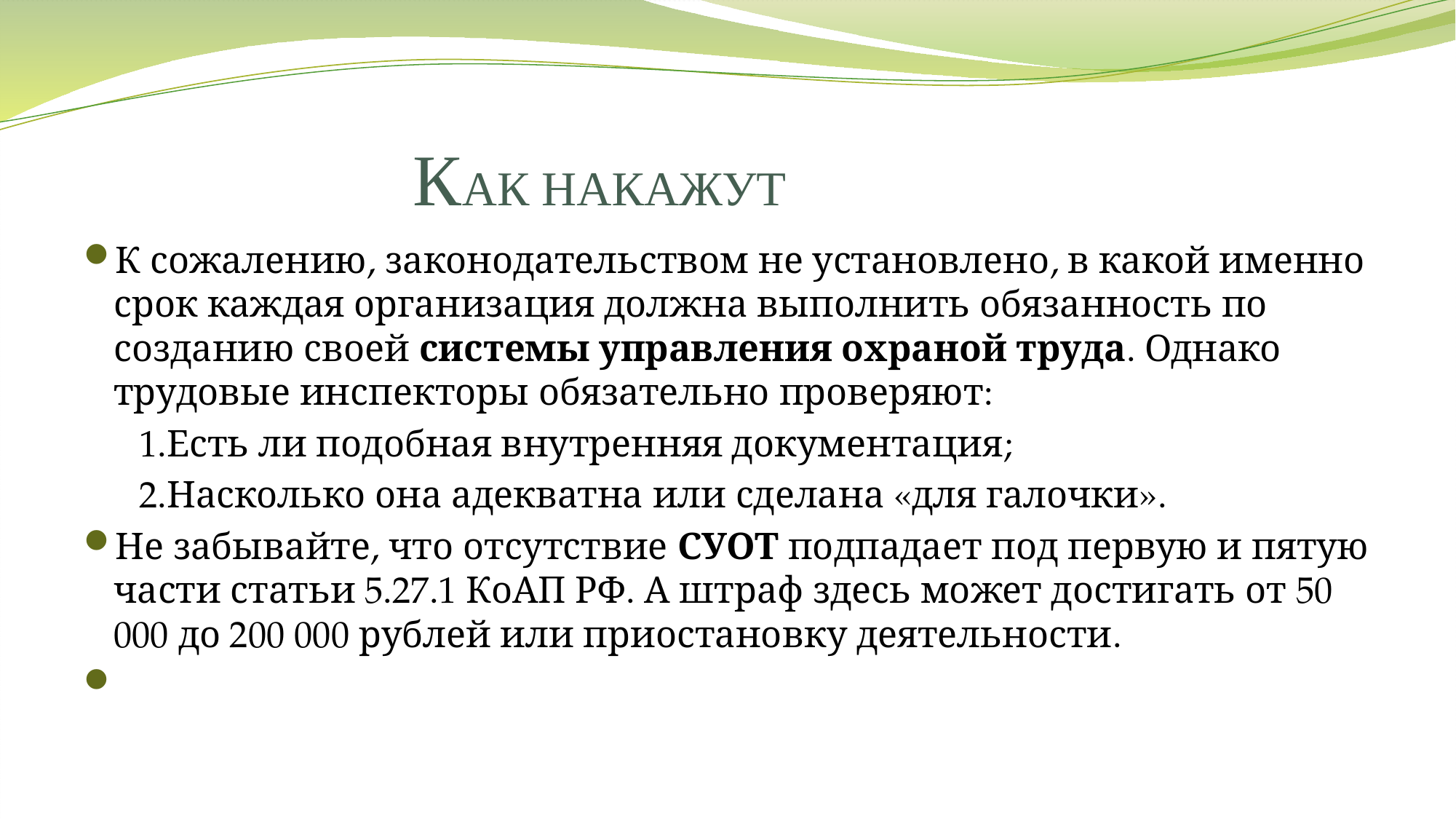

# Как накажут
К сожалению, законодательством не установлено, в какой именно срок каждая организация должна выполнить обязанность по созданию своей системы управления охраной труда. Однако трудовые инспекторы обязательно проверяют:
      1.Есть ли подобная внутренняя документация;
      2.Насколько она адекватна или сделана «для галочки».
Не забывайте, что отсутствие СУОТ подпадает под первую и пятую части статьи 5.27.1 КоАП РФ. А штраф здесь может достигать от 50 000 до 200 000 рублей или приостановку деятельности.